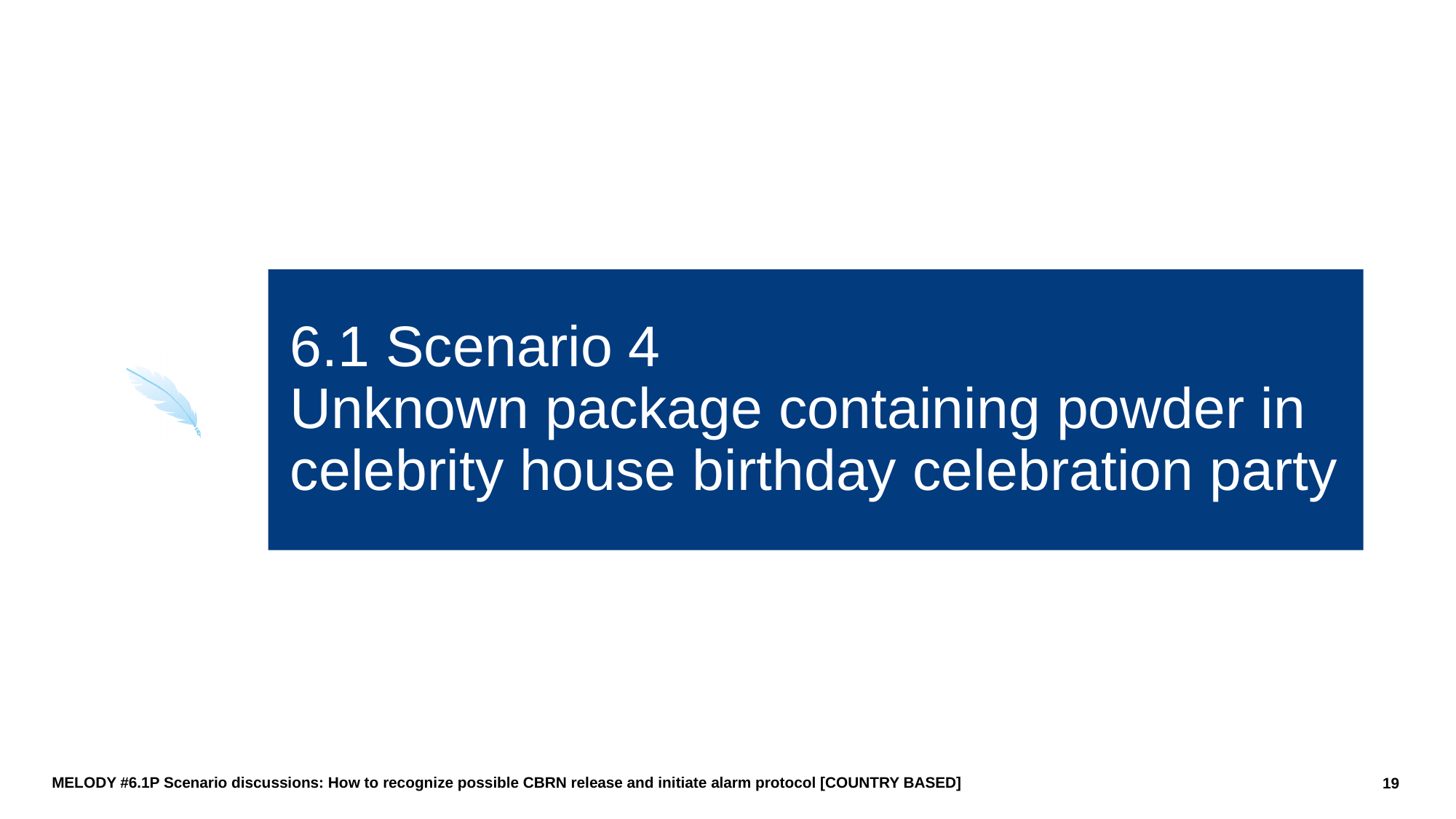

# 6.1 Scenario 4 Unknown package containing powder in celebrity house birthday celebration party
MELODY #6.1P Scenario discussions: How to recognize possible CBRN release and initiate alarm protocol [COUNTRY BASED]
19